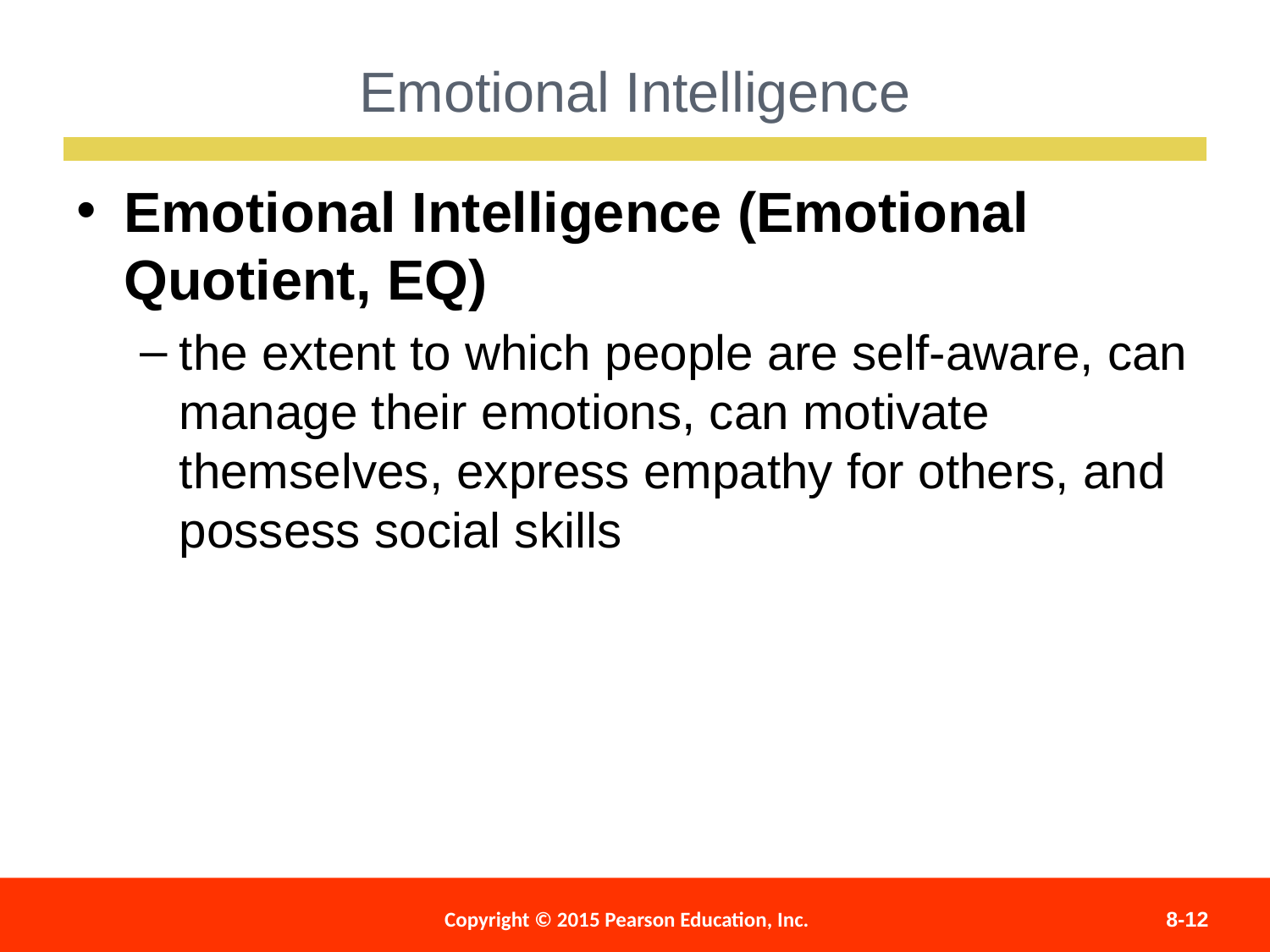

Emotional Intelligence
Emotional Intelligence (Emotional Quotient, EQ)
the extent to which people are self-aware, can manage their emotions, can motivate themselves, express empathy for others, and possess social skills